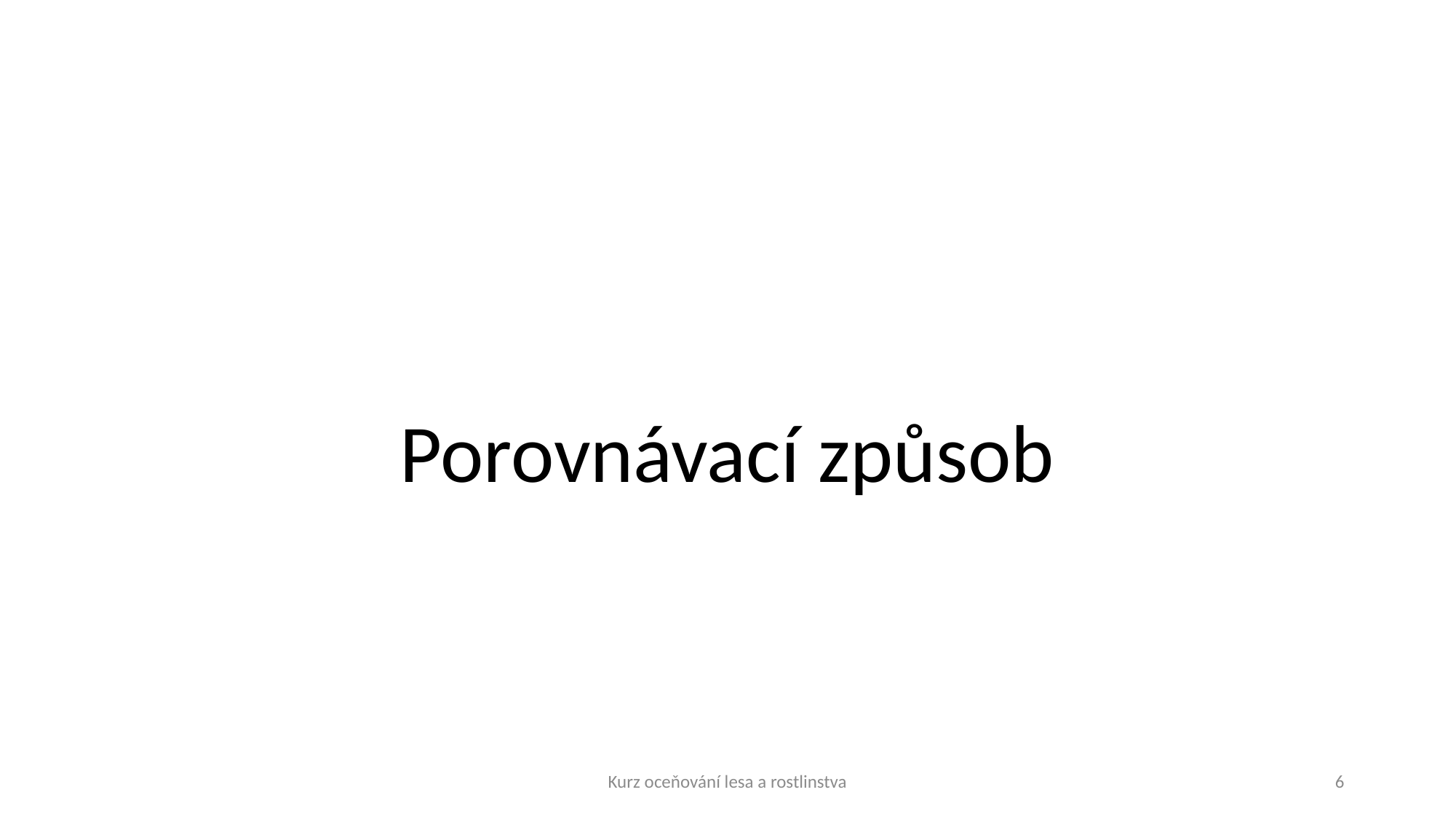

Porovnávací způsob

Kurz oceňování lesa a rostlinstva
6